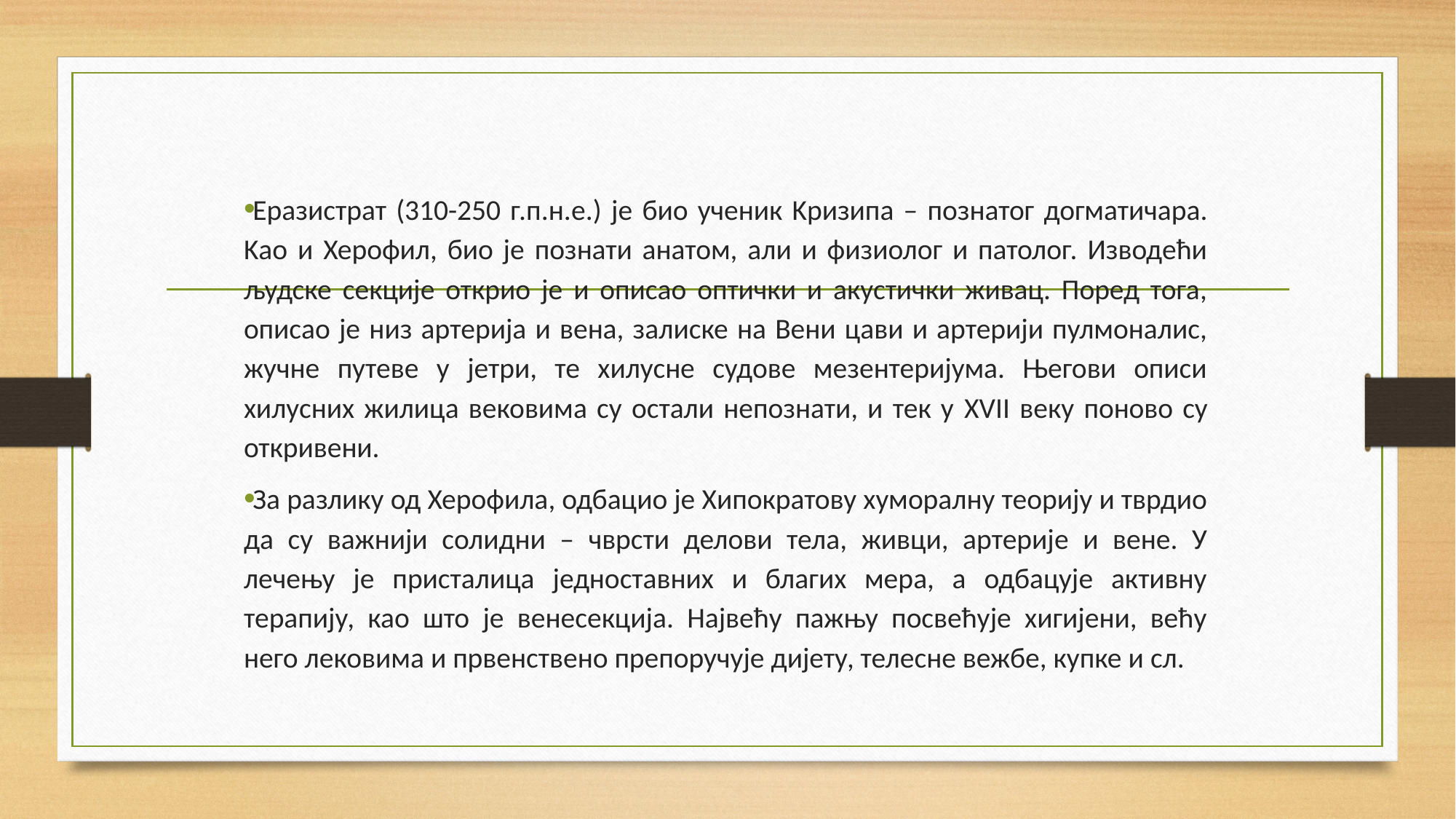

Еразистрат (310-250 г.п.н.е.) је био ученик Kризипа – познатог догматичара. Kао и Херофил, био је познати анатом, али и физиолог и патолог. Изводећи људске секције открио је и описао оптички и акустички живац. Поред тога, описао је низ артерија и вена, залиске на Вени цави и артерији пулмоналис, жучне путеве у јетри, те хилусне судове мезентеријума. Његови описи хилусних жилица вековима су остали непознати, и тек у XVII веку поново су откривени.
За разлику од Херофила, одбацио је Хипократову хуморалну теорију и тврдио да су важнији солидни – чврсти делови тела, живци, артерије и вене. У лечењу је присталица једноставних и благих мера, а одбацује активну терапију, као што је венесекција. Највећу пажњу посвећује хигијени, већу него лековима и првенствено препоручује дијету, телесне вежбе, купке и сл.